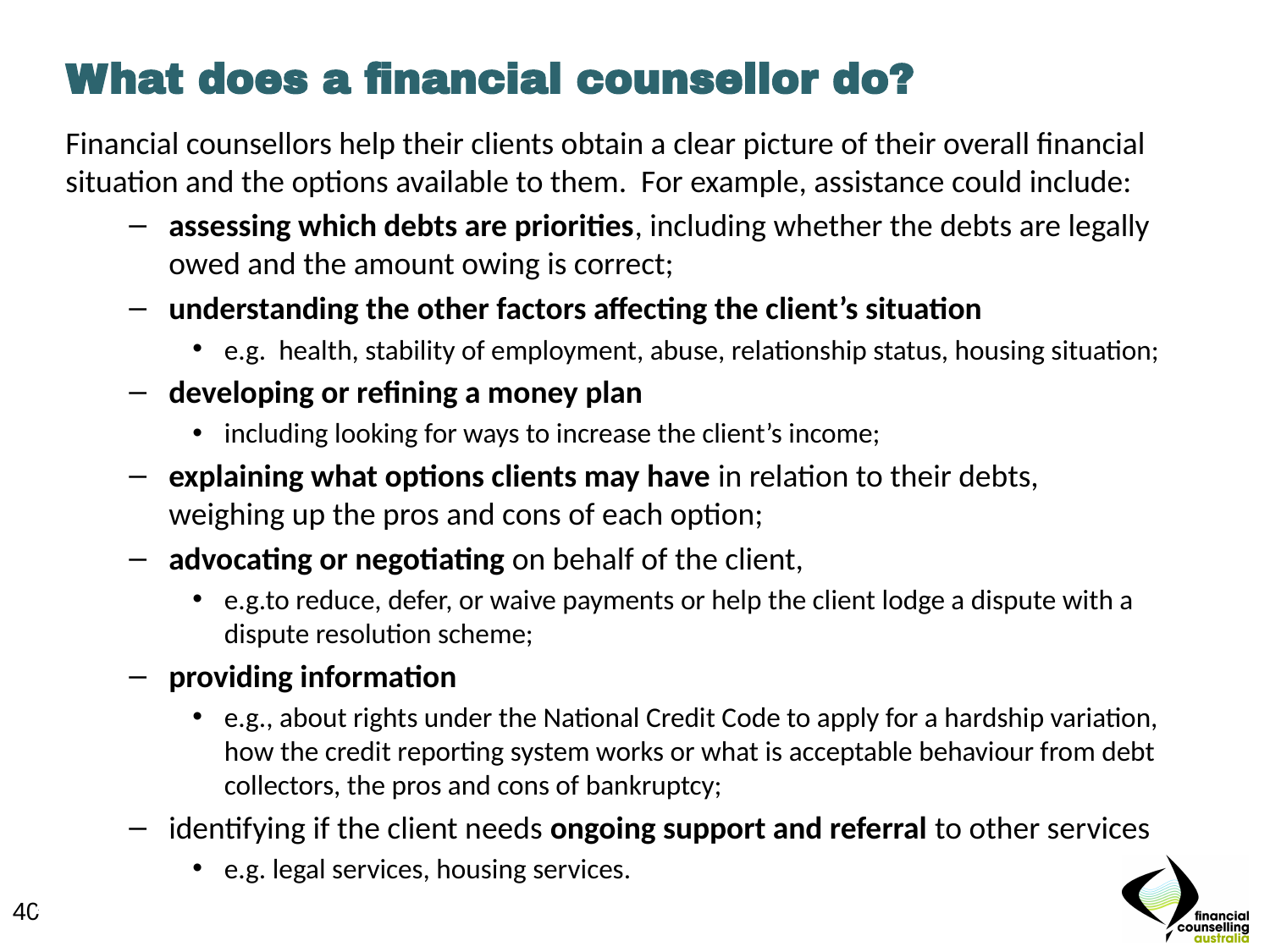

# What does a financial counsellor do?
Financial counsellors help their clients obtain a clear picture of their overall financial situation and the options available to them.  For example, assistance could include:
assessing which debts are priorities, including whether the debts are legally owed and the amount owing is correct;
understanding the other factors affecting the client’s situation
e.g.  health, stability of employment, abuse, relationship status, housing situation;
developing or refining a money plan
including looking for ways to increase the client’s income;
explaining what options clients may have in relation to their debts, weighing up the pros and cons of each option;
advocating or negotiating on behalf of the client,
e.g.to reduce, defer, or waive payments or help the client lodge a dispute with a dispute resolution scheme;
providing information
e.g., about rights under the National Credit Code to apply for a hardship variation, how the credit reporting system works or what is acceptable behaviour from debt collectors, the pros and cons of bankruptcy;
identifying if the client needs ongoing support and referral to other services
e.g. legal services, housing services.

40